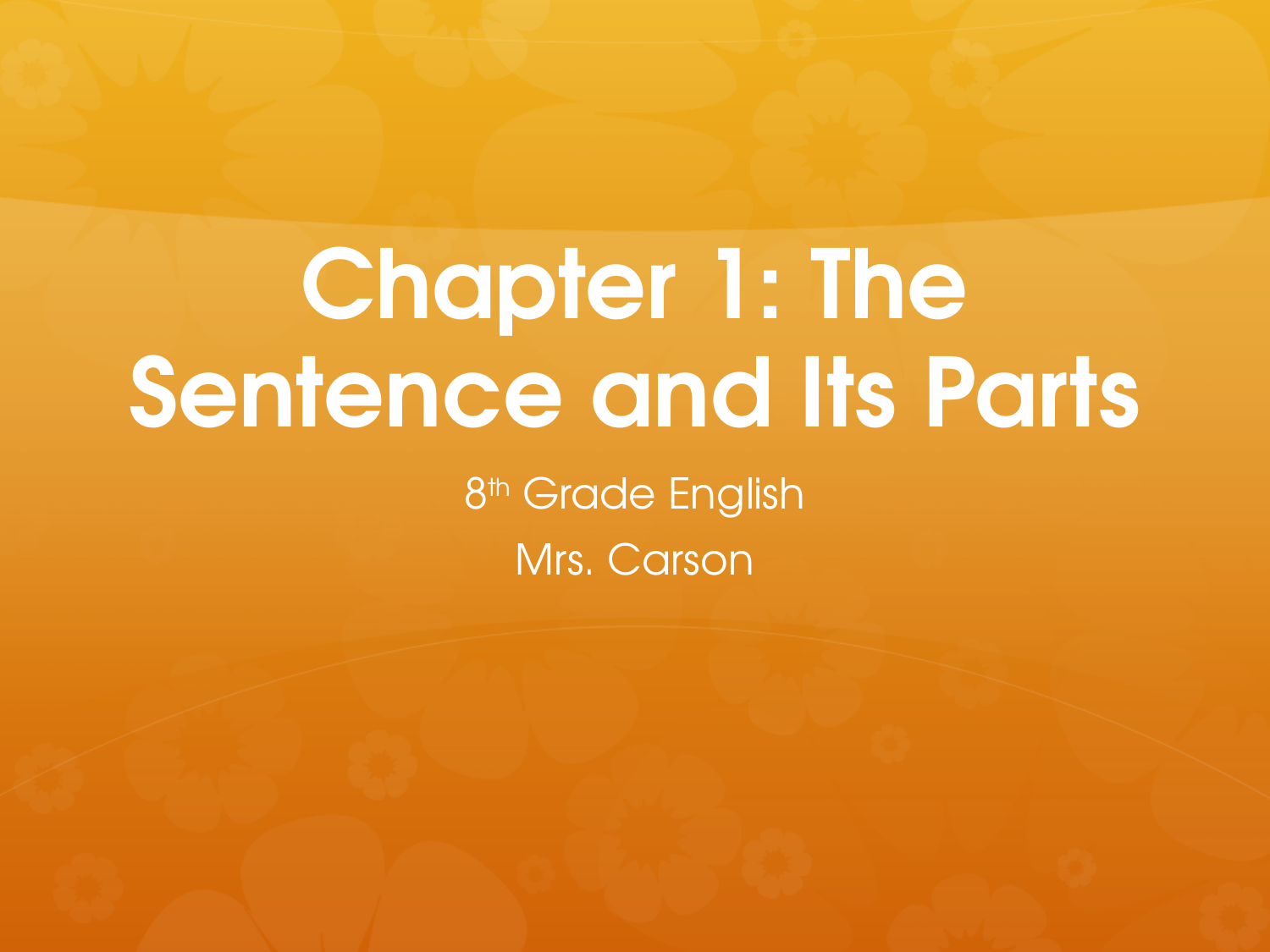

# Chapter 1: The Sentence and Its Parts
8th Grade English
Mrs. Carson